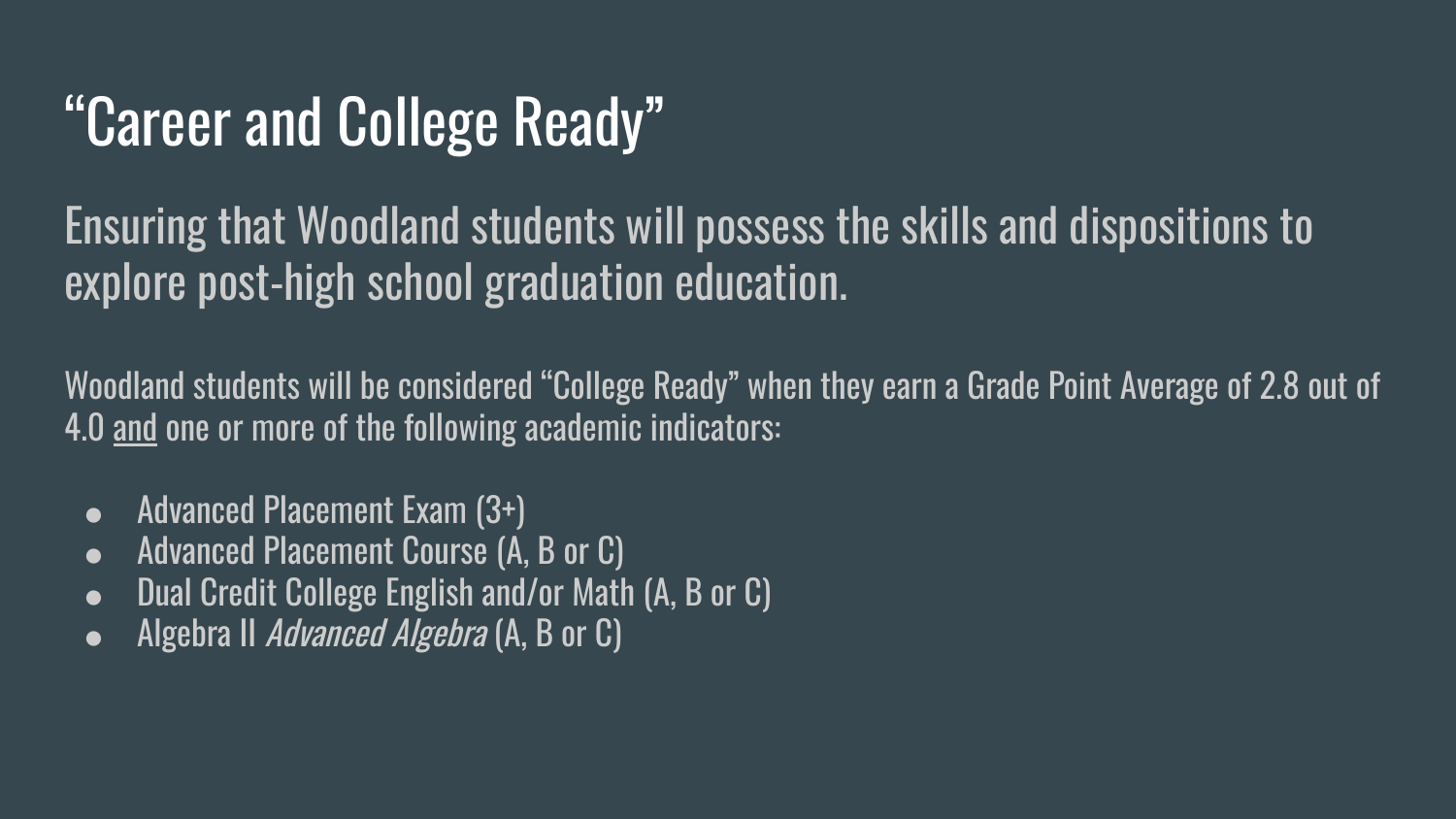

# “Career and College Ready”
Ensuring that Woodland students will possess the skills and dispositions to explore post-high school graduation education.

Woodland students will be considered “College Ready” when they earn a Grade Point Average of 2.8 out of 4.0 and one or more of the following academic indicators:

Advanced Placement Exam (3+)
Advanced Placement Course (A, B or C)
Dual Credit College English and/or Math (A, B or C)
Algebra II Advanced Algebra (A, B or C)